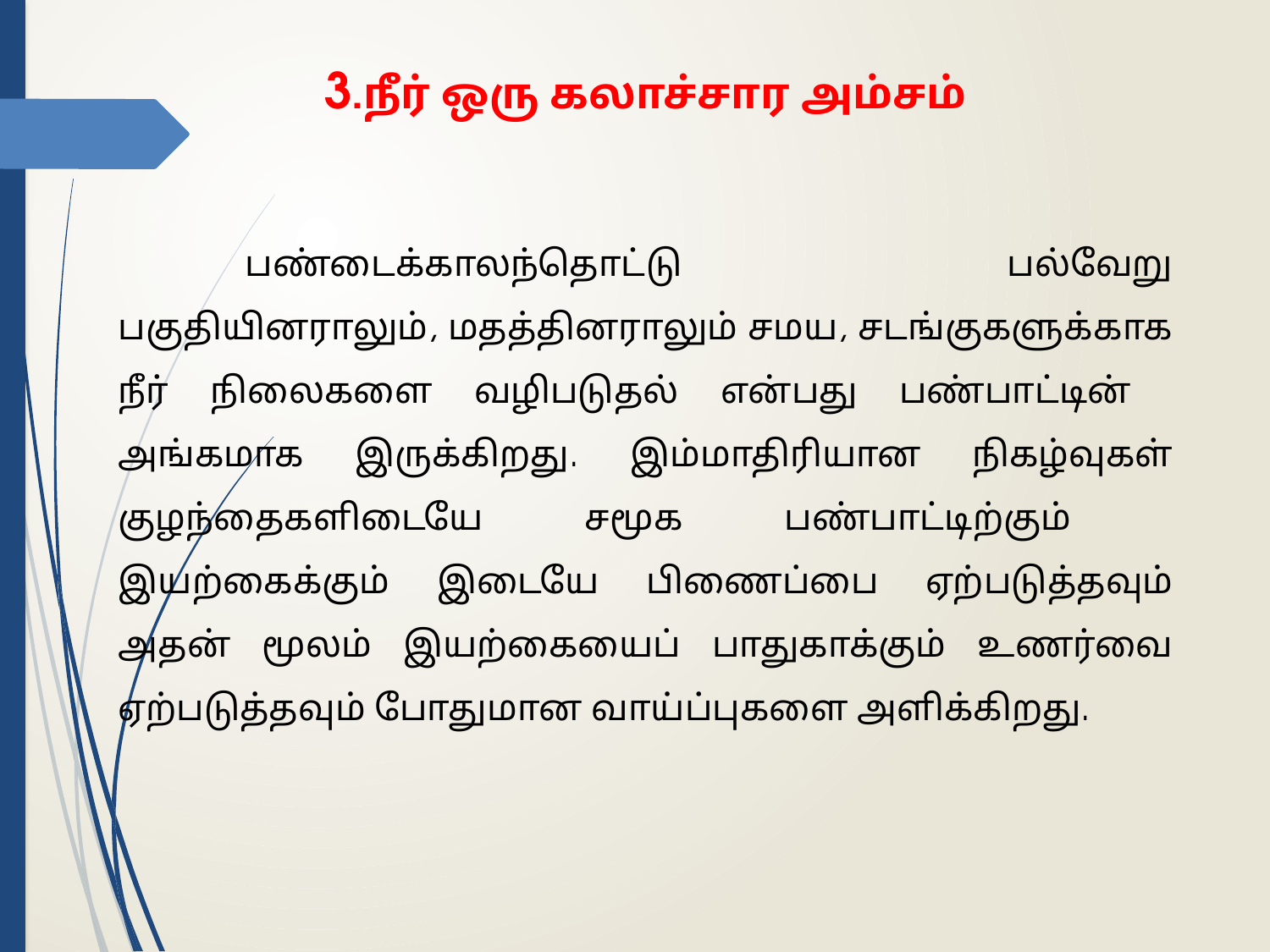

3.நீர் ஒரு கலாச்சார அம்சம்

	பண்டைக்காலந்தொட்டு பல்வேறு பகுதியினராலும், மதத்தினராலும் சமய, சடங்குகளுக்காக நீர் நிலைகளை வழிபடுதல் என்பது பண்பாட்டின்  அங்கமாக இருக்கிறது. இம்மாதிரியான நிகழ்வுகள் குழந்தைகளிடையே சமூக பண்பாட்டிற்கும்  இயற்கைக்கும் இடையே பிணைப்பை ஏற்படுத்தவும் அதன் மூலம் இயற்கையைப் பாதுகாக்கும் உணர்வை ஏற்படுத்தவும் போதுமான வாய்ப்புகளை அளிக்கிறது.